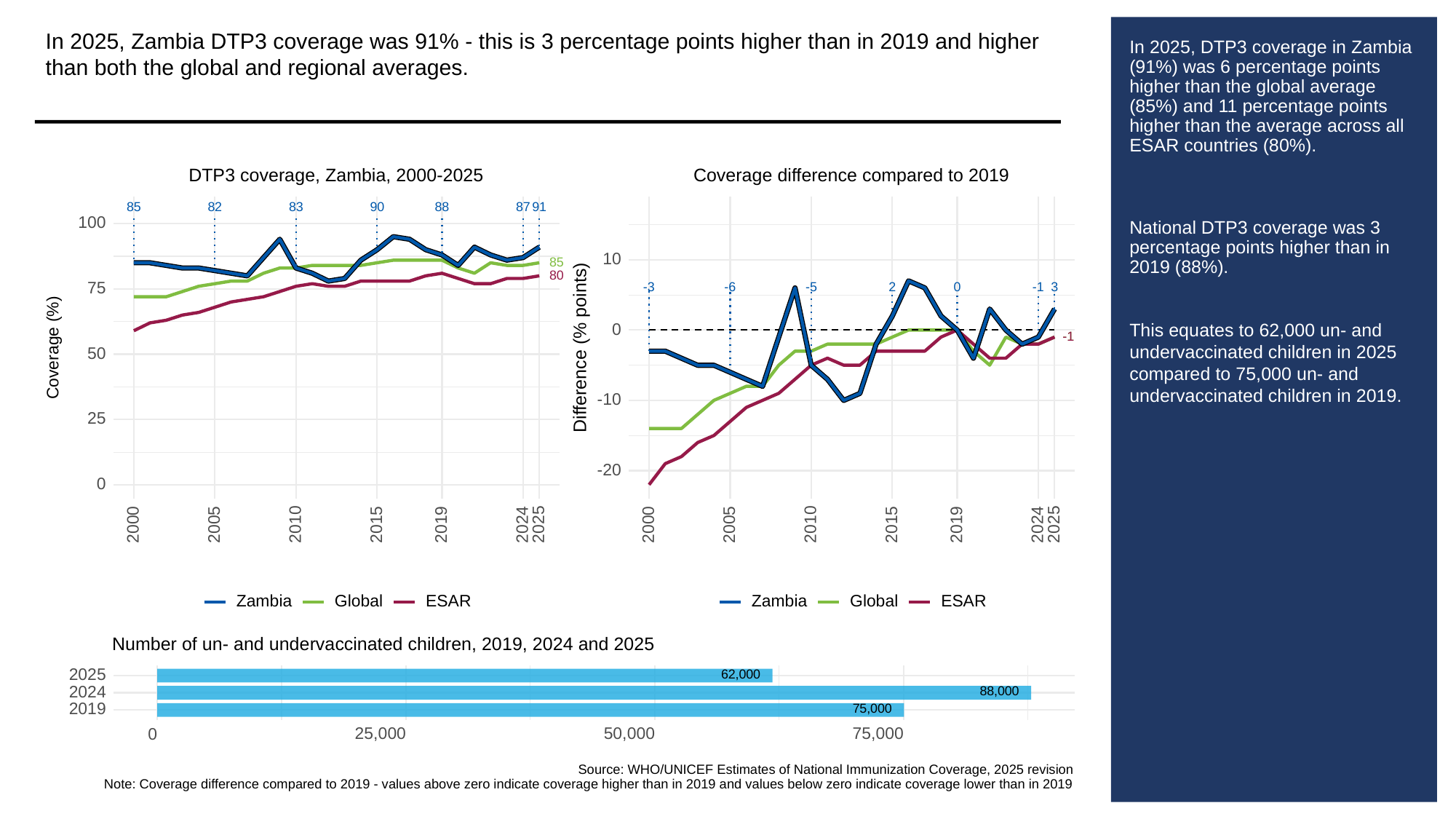

In 2025, Zambia DTP3 coverage was 91% - this is 3 percentage points higher than in 2019 and higher than both the global and regional averages.
# In 2025, DTP3 coverage in Zambia (91%) was 6 percentage points higher than the global average (85%) and 11 percentage points higher than the average across all ESAR countries (80%).

National DTP3 coverage was 3 percentage points higher than in 2019 (88%).

This equates to 62,000 un- and undervaccinated children in 2025 compared to 75,000 un- and undervaccinated children in 2019.

Coverage difference compared to 2019
DTP3 coverage, Zambia, 2000-2025

83
85
82
90
88
87
91
100

10

85

80

75
-3
3
-6
0
2
-1
-5

0

-1
-1
Difference (% points)
Coverage (%)
50

-10

25

-20

0

2000
2005
2010
2015
2019
2024
2025
2000
2005
2010
2015
2019
2024
2025
Global
ESAR
Global
ESAR
Zambia
Zambia

Number of un- and undervaccinated children, 2019, 2024 and 2025

62,000
2025

88,000
2024

75,000
2019

25,000
50,000
75,000
0
Source: WHO/UNICEF Estimates of National Immunization Coverage, 2025 revision
Note: Coverage difference compared to 2019 - values above zero indicate coverage higher than in 2019 and values below zero indicate coverage lower than in 2019